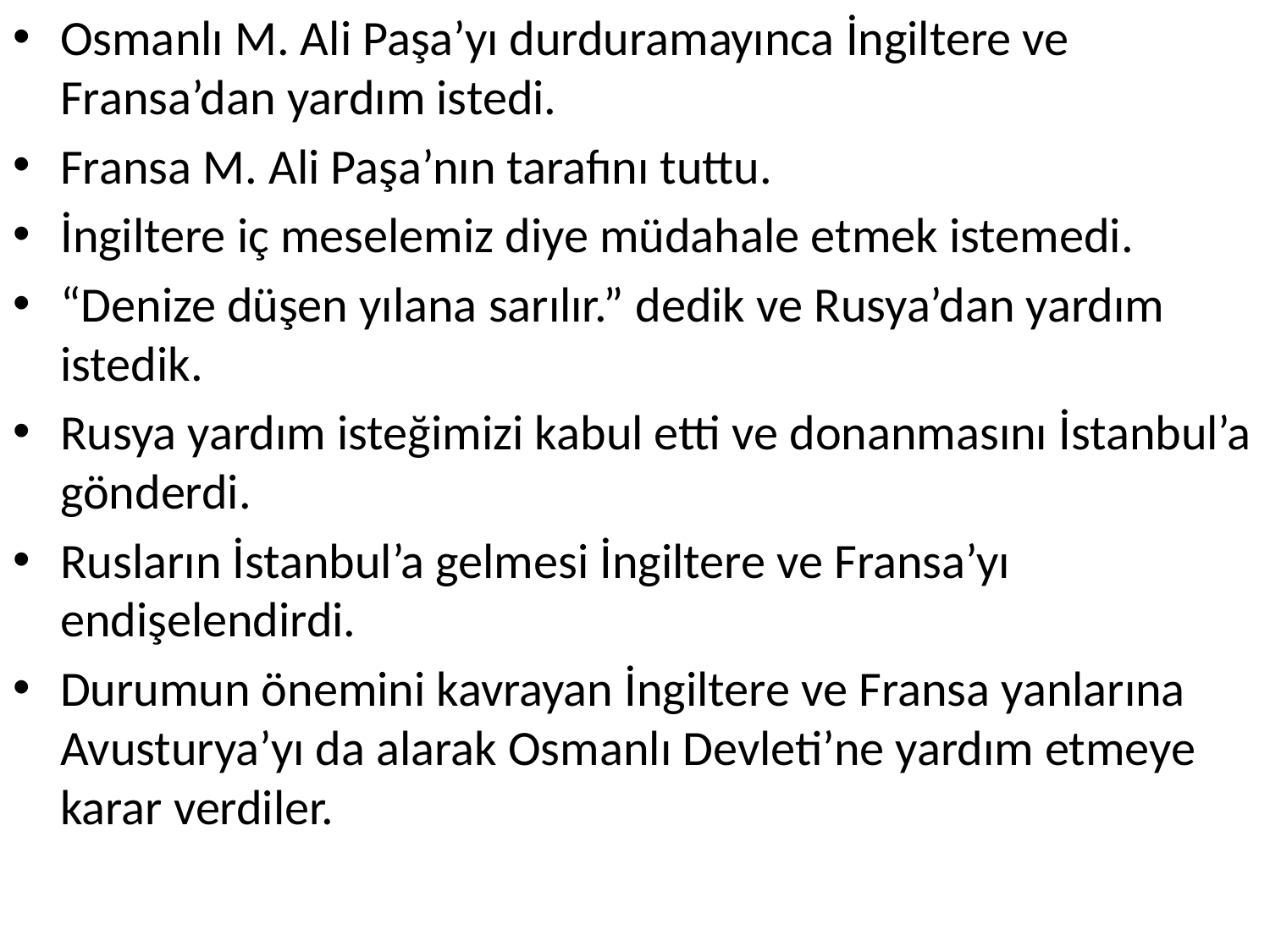

Osmanlı M. Ali Paşa’yı durduramayınca İngiltere ve Fransa’dan yardım istedi.
Fransa M. Ali Paşa’nın tarafını tuttu.
İngiltere iç meselemiz diye müdahale etmek istemedi.
“Denize düşen yılana sarılır.” dedik ve Rusya’dan yardım istedik.
Rusya yardım isteğimizi kabul etti ve donanmasını İstanbul’a gönderdi.
Rusların İstanbul’a gelmesi İngiltere ve Fransa’yı endişelendirdi.
Durumun önemini kavrayan İngiltere ve Fransa yanlarına Avusturya’yı da alarak Osmanlı Devleti’ne yardım etmeye karar verdiler.